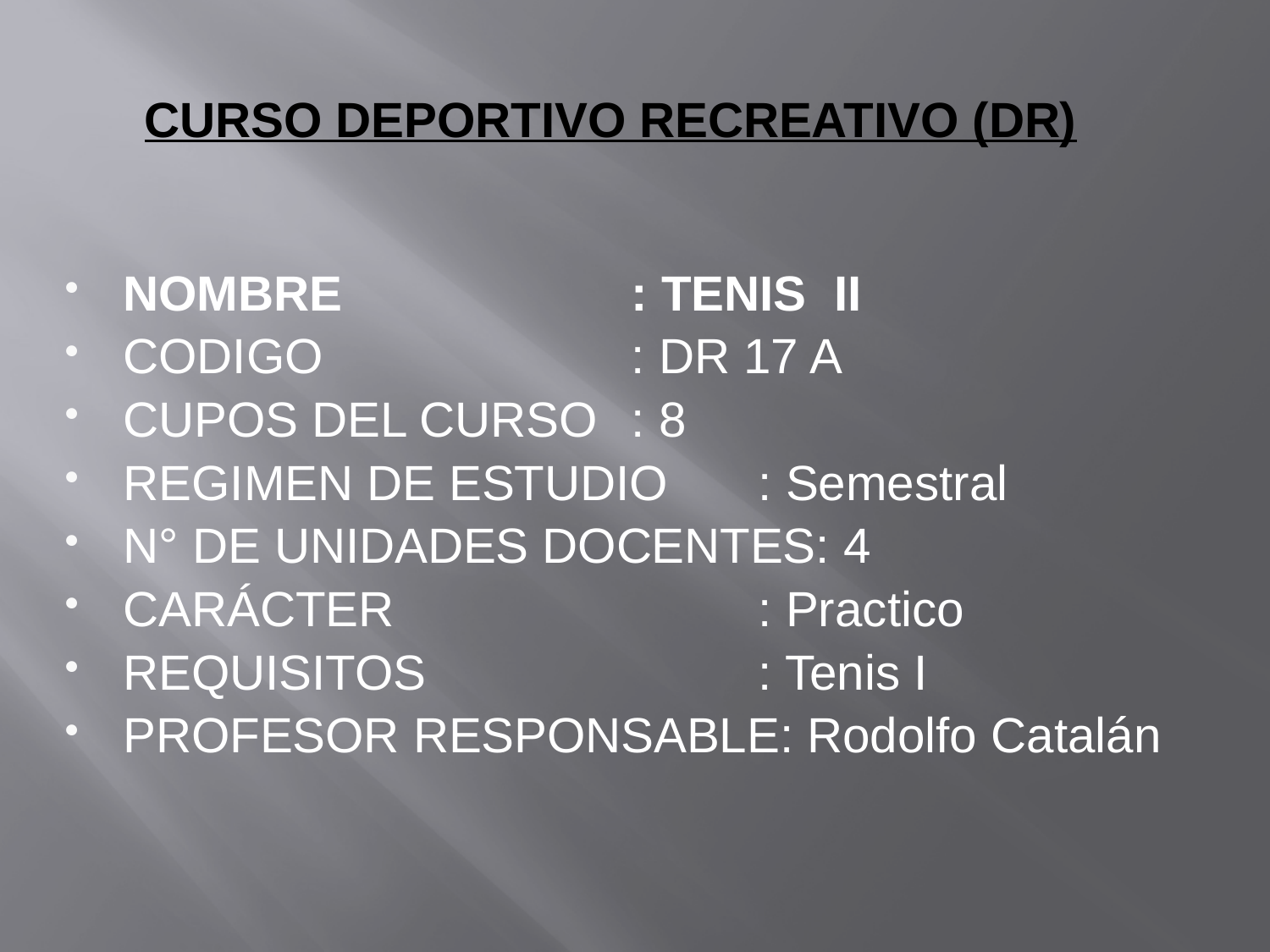

# CURSO DEPORTIVO RECREATIVO (DR)
NOMBRE			: TENIS  II
CODIGO			: DR 17 A
CUPOS DEL CURSO	: 8
REGIMEN DE ESTUDIO	: Semestral
N° DE UNIDADES DOCENTES: 4
CARÁCTER			: Practico
REQUISITOS			: Tenis I
PROFESOR RESPONSABLE: Rodolfo Catalán